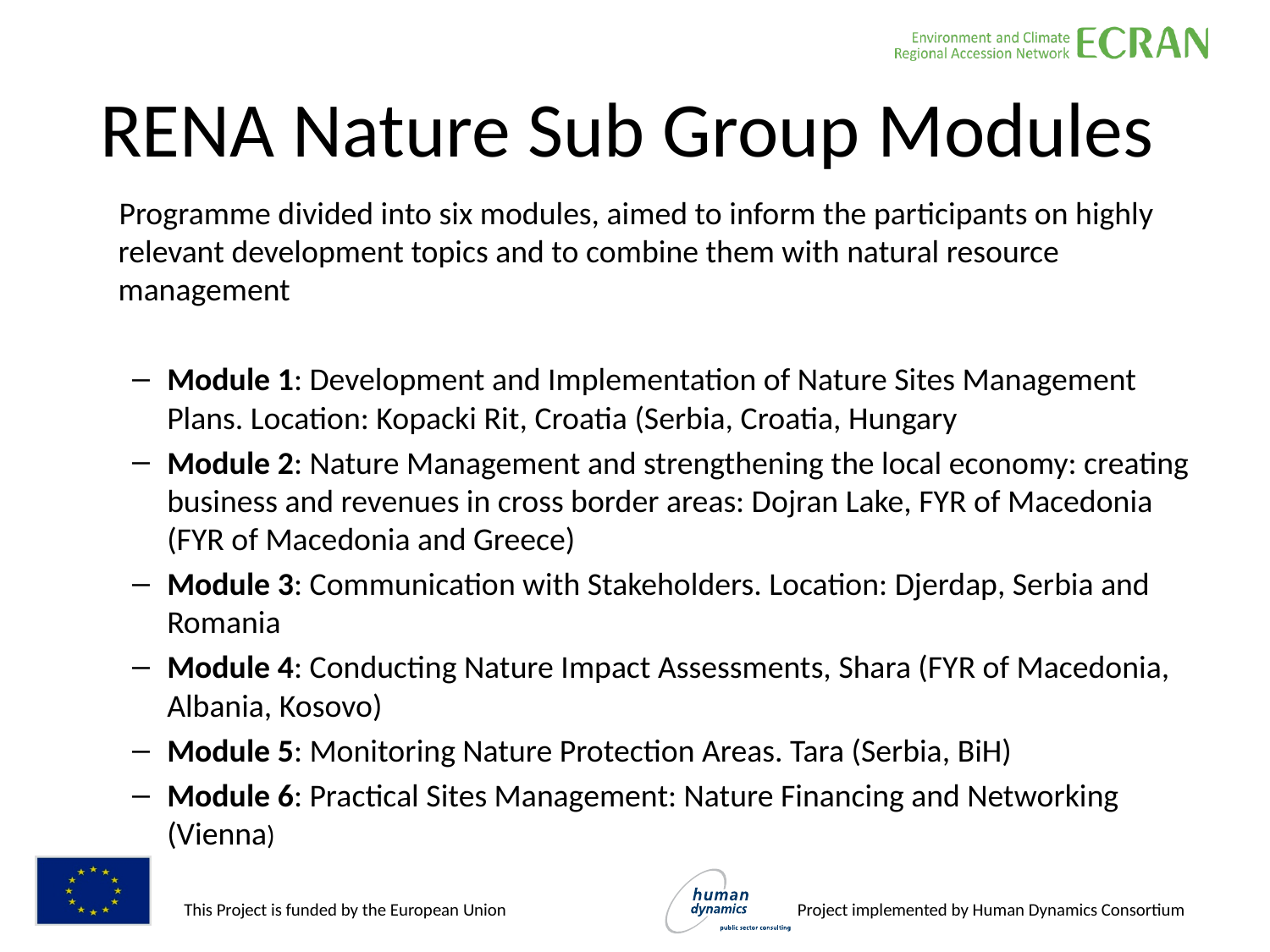

# RENA Nature Sub Group Modules
       Programme divided into six modules, aimed to inform the participants on highly relevant development topics and to combine them with natural resource management

Module 1: Development and Implementation of Nature Sites Management Plans. Location: Kopacki Rit, Croatia (Serbia, Croatia, Hungary
Module 2: Nature Management and strengthening the local economy: creating business and revenues in cross border areas: Dojran Lake, FYR of Macedonia (FYR of Macedonia and Greece)
Module 3: Communication with Stakeholders. Location: Djerdap, Serbia and Romania
Module 4: Conducting Nature Impact Assessments, Shara (FYR of Macedonia, Albania, Kosovo)
Module 5: Monitoring Nature Protection Areas. Tara (Serbia, BiH)
Module 6: Practical Sites Management: Nature Financing and Networking (Vienna)